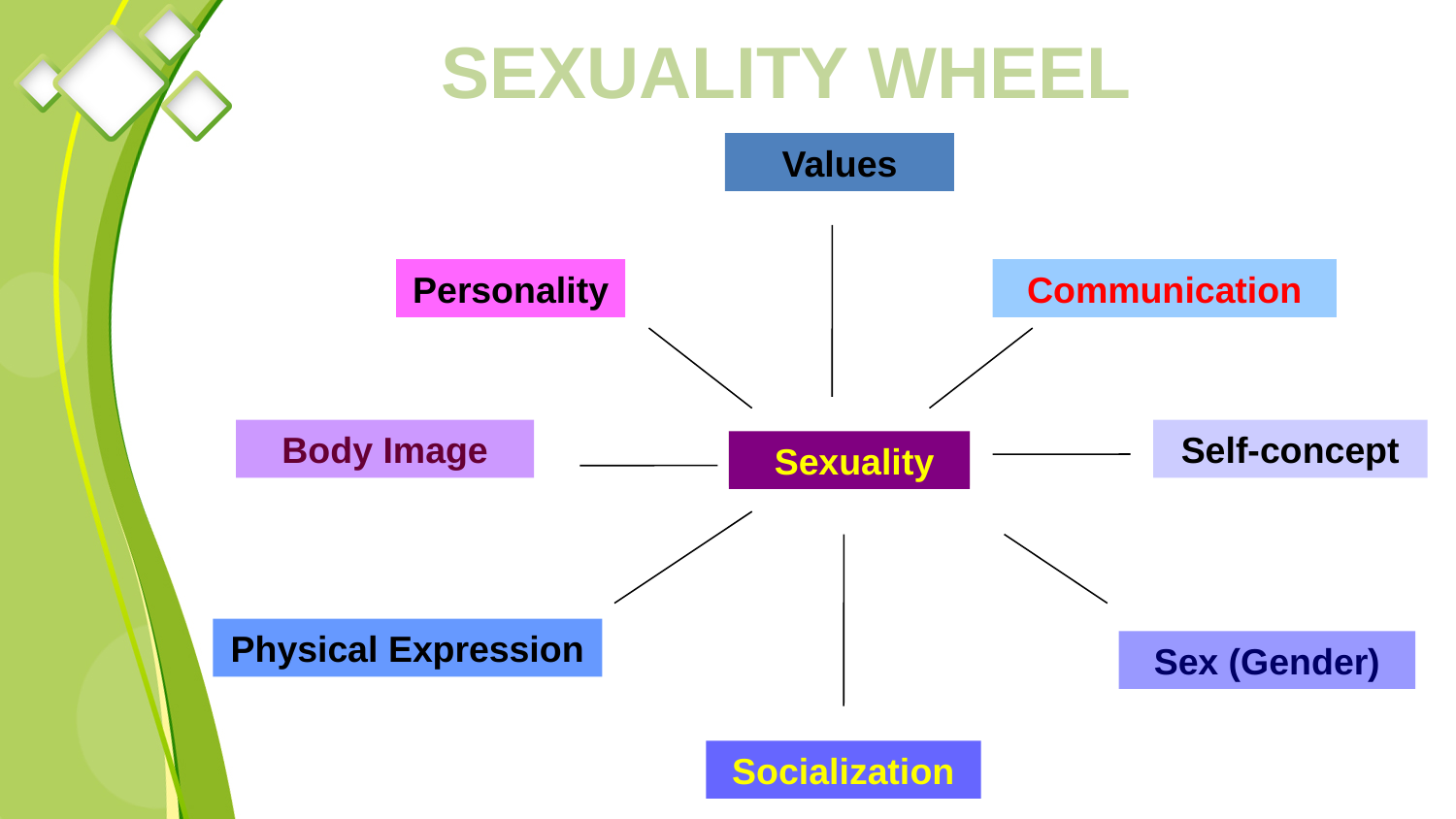

SEXUALITY WHEEL
Values

Personality
Communication

Body Image
Self-concept
 Sexuality

Physical Expression
Sex (Gender)
Socialization